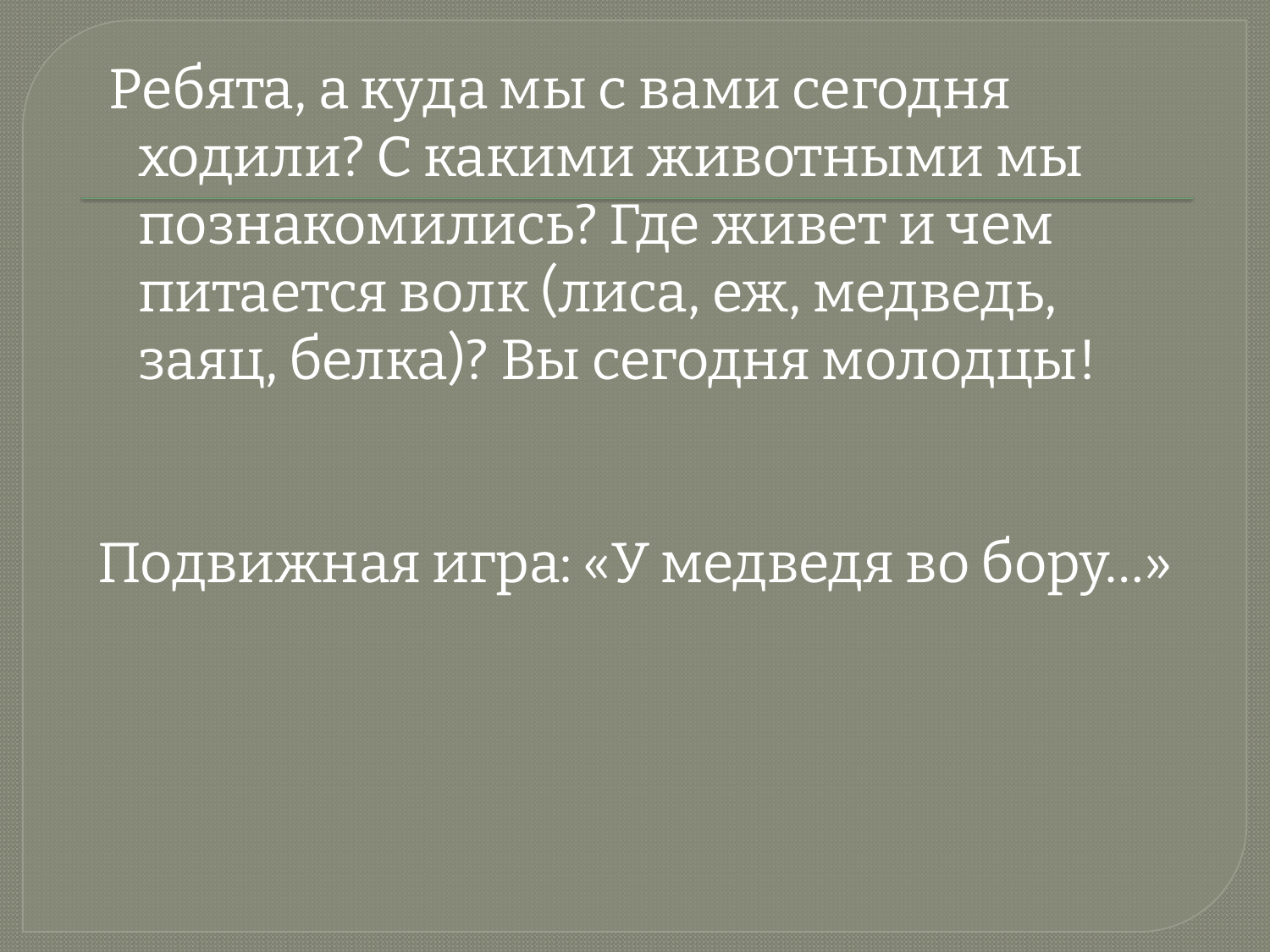

Ребята, а куда мы с вами сегодня ходили? С какими животными мы познакомились? Где живет и чем питается волк (лиса, еж, медведь, заяц, белка)? Вы сегодня молодцы!

Подвижная игра: «У медведя во бору…»